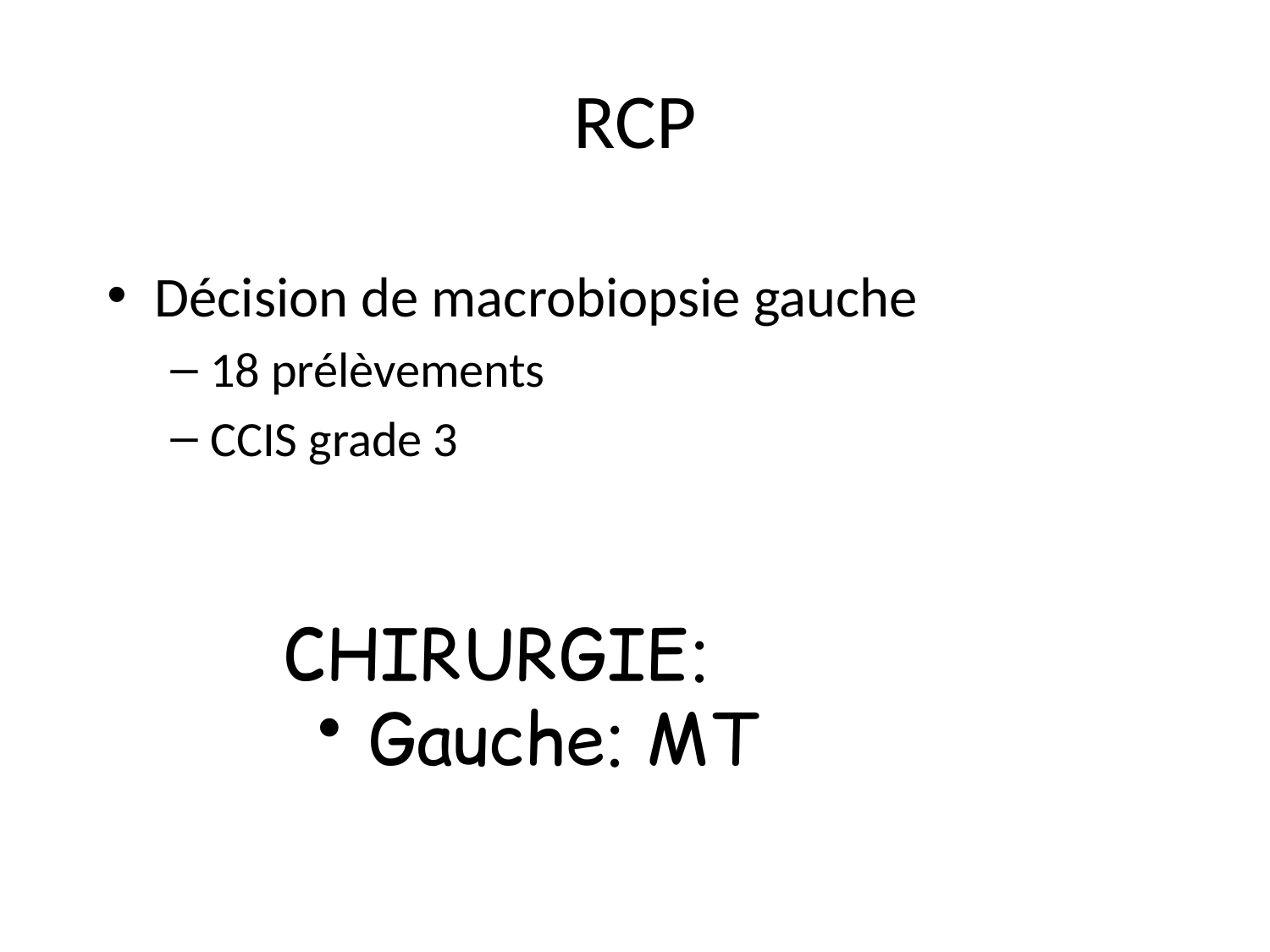

# RCP
Décision de macrobiopsie gauche
18 prélèvements
CCIS grade 3
CHIRURGIE:
 Gauche: MT